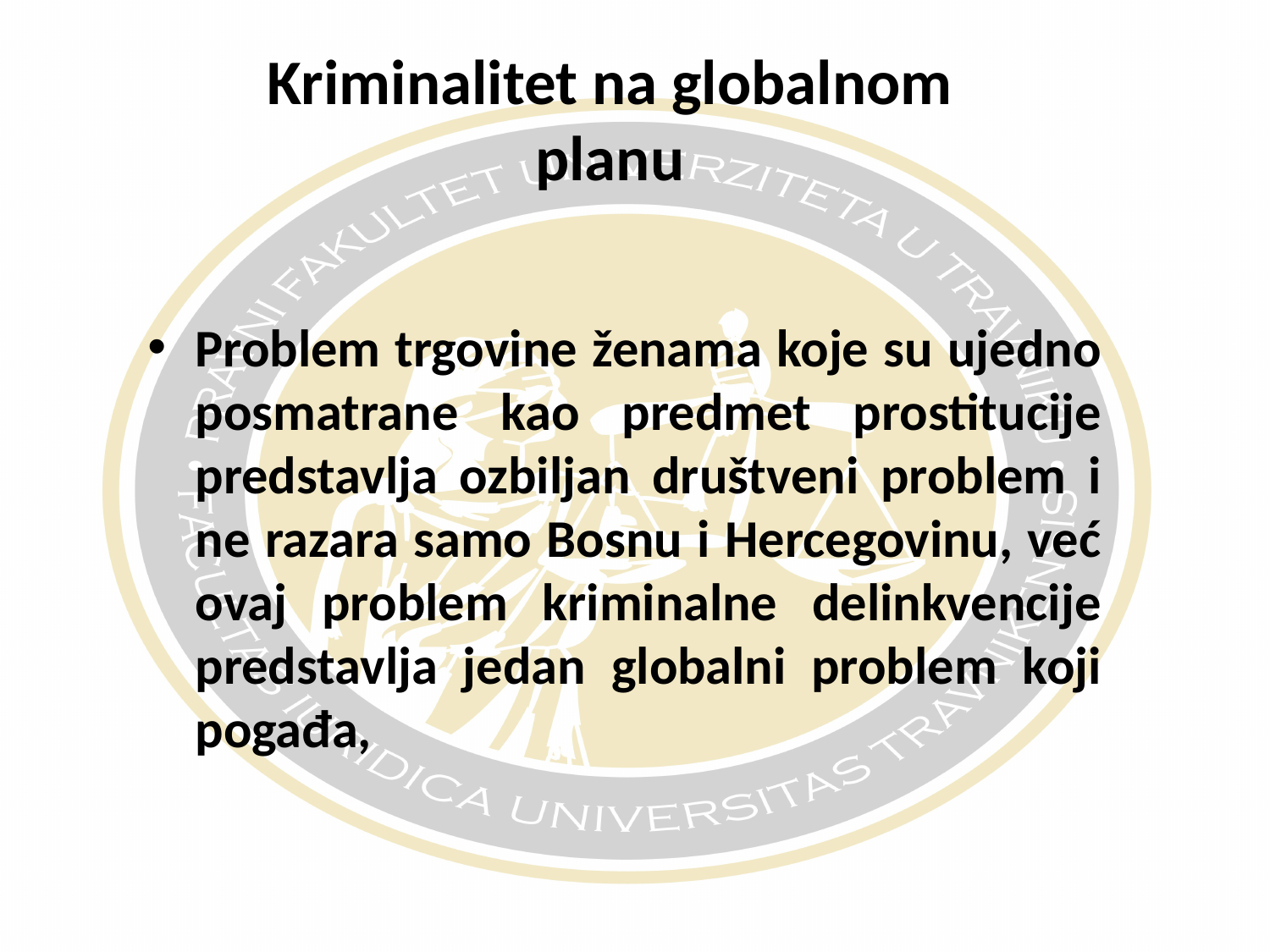

# Kriminalitet na globalnom planu
Problem trgovine ženama koje su ujedno posmatrane kao predmet prostitucije predstavlja ozbiljan društveni problem i ne razara samo Bosnu i Hercegovinu, već ovaj problem kriminalne delinkvencije predstavlja jedan globalni problem koji pogađa,